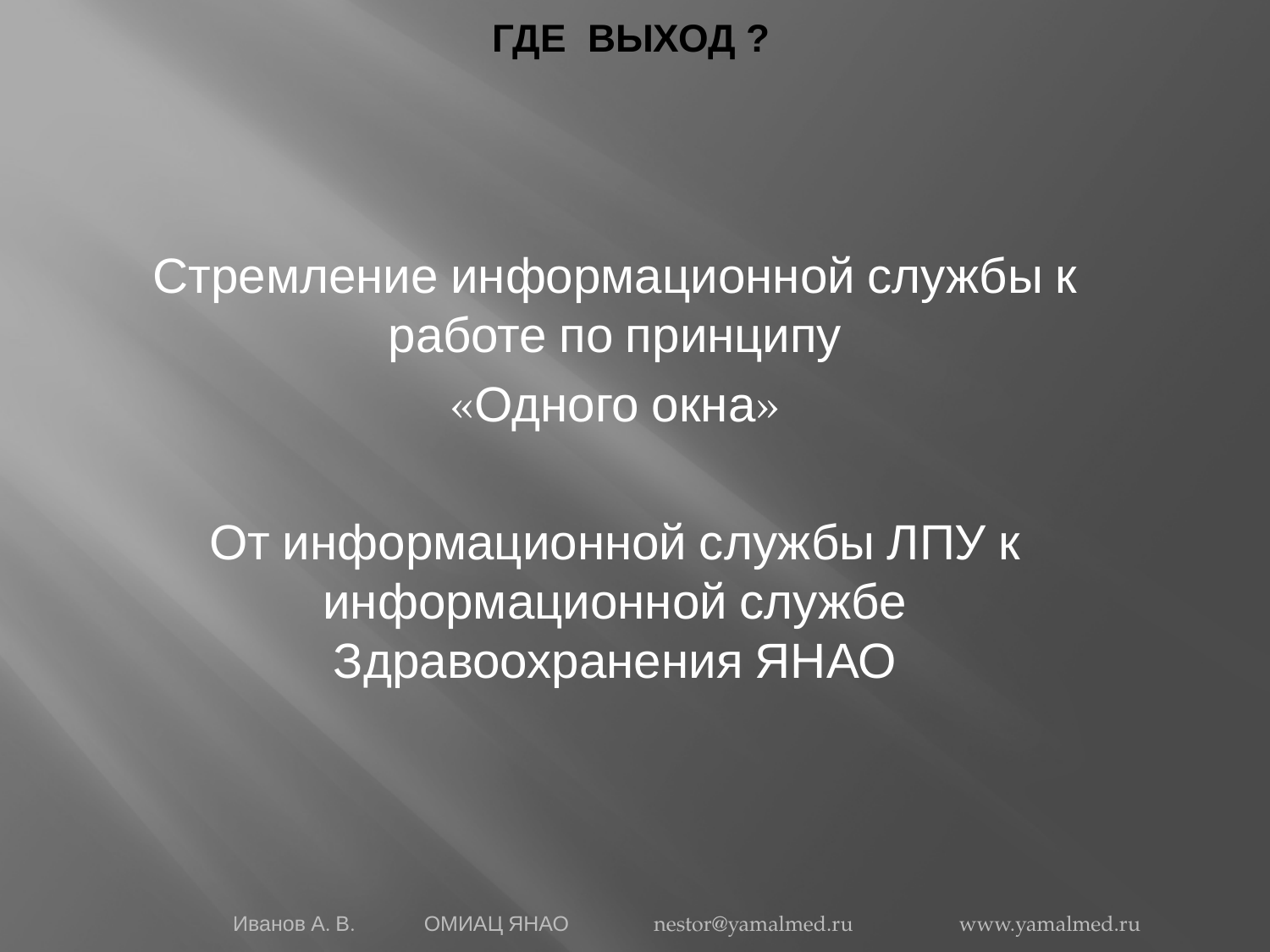

# Где  выход ?
Стремление информационной службы к работе по принципу
«Одного окна»

От информационной службы ЛПУ к информационной службе Здравоохранения ЯНАО

Иванов А. В.             ОМИАЦ ЯНАО                nestor@yamalmed.ru                    www.yamalmed.ru